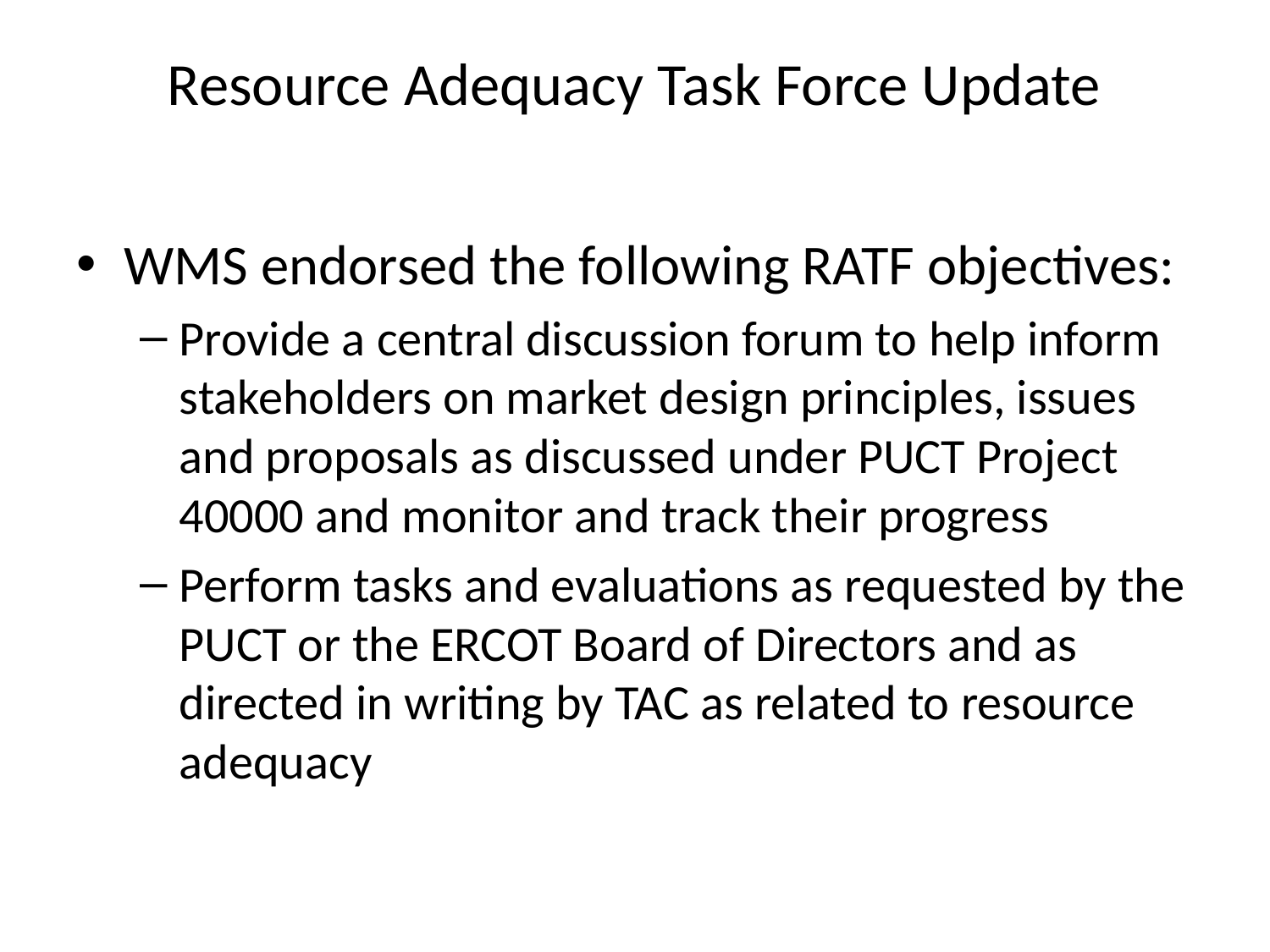

# Resource Adequacy Task Force Update
WMS endorsed the following RATF objectives:
Provide a central discussion forum to help inform stakeholders on market design principles, issues and proposals as discussed under PUCT Project 40000 and monitor and track their progress
Perform tasks and evaluations as requested by the PUCT or the ERCOT Board of Directors and as directed in writing by TAC as related to resource adequacy